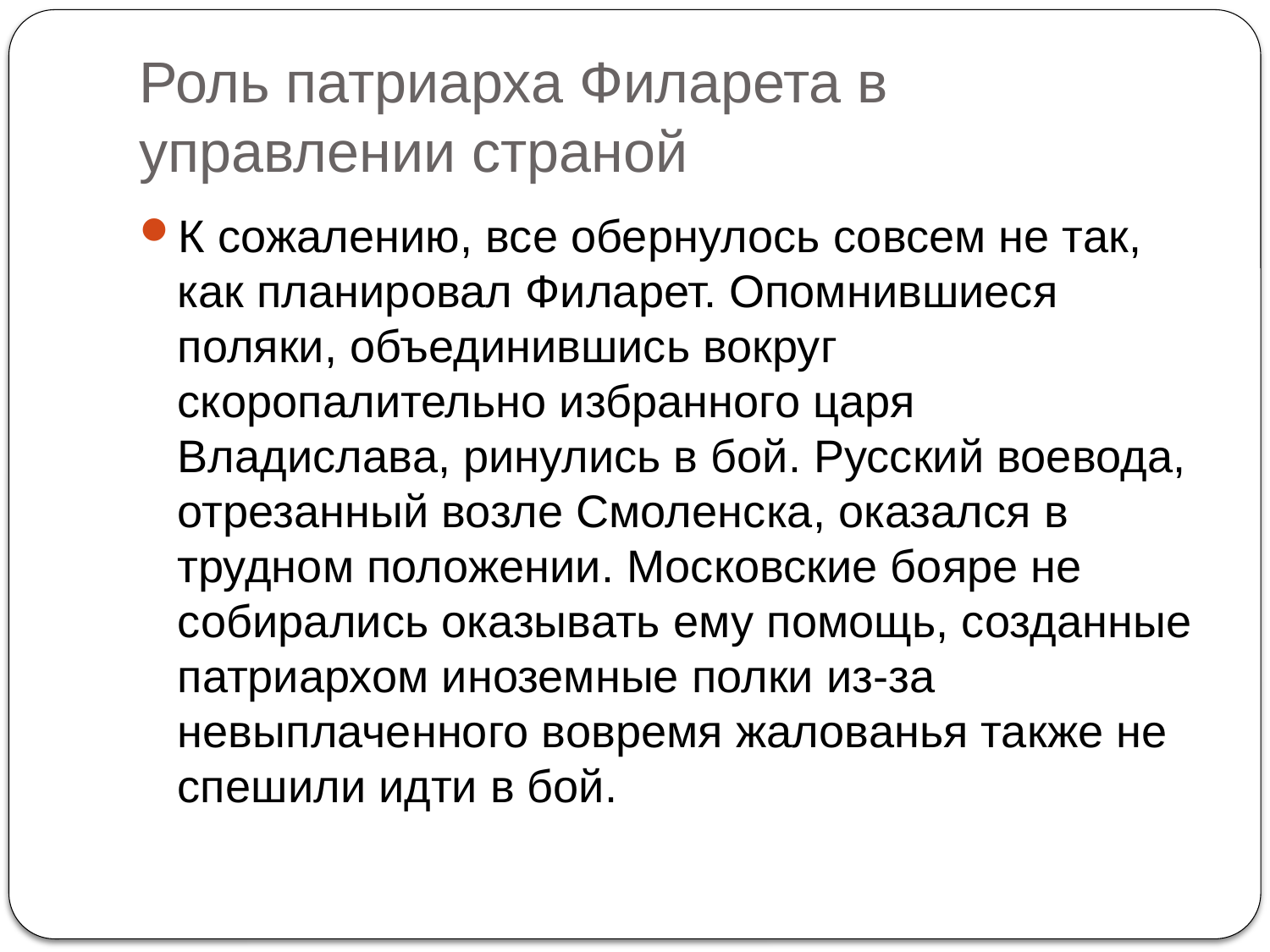

# Роль патриарха Филарета в управлении страной
К сожалению, все обернулось совсем не так, как планировал Филарет. Опомнившиеся поляки, объединившись вокруг скоропалительно избранного царя Владислава, ринулись в бой. Русский воевода, отрезанный возле Смоленска, оказался в трудном положении. Московские бояре не собирались оказывать ему помощь, созданные патриархом иноземные полки из-за невыплаченного вовремя жалованья также не спешили идти в бой.